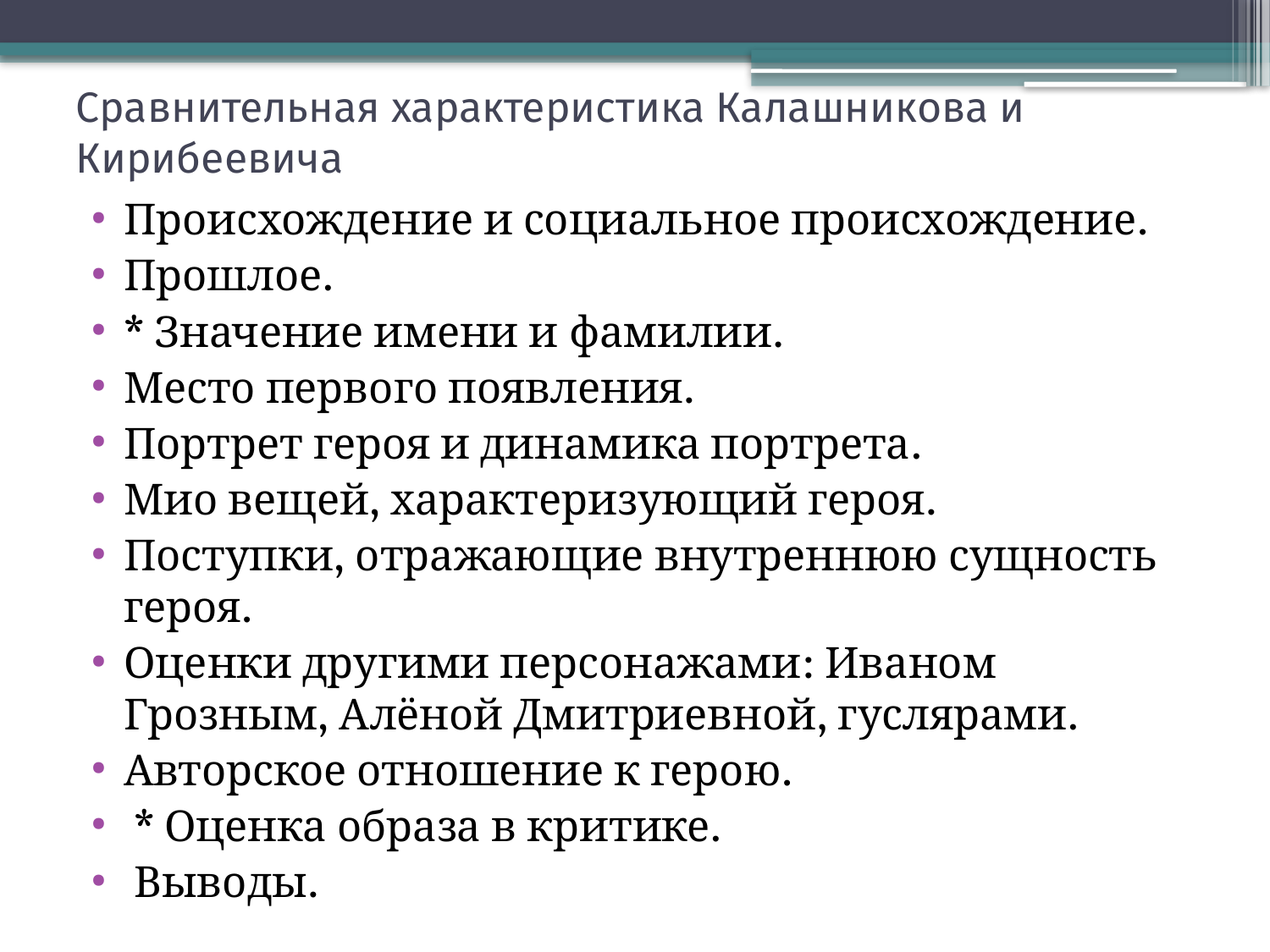

# Сравнительная характеристика Калашникова и Кирибеевича
Происхождение и социальное происхождение.
Прошлое.
* Значение имени и фамилии.
Место первого появления.
Портрет героя и динамика портрета.
Мио вещей, характеризующий героя.
Поступки, отражающие внутреннюю сущность героя.
Оценки другими персонажами: Иваном Грозным, Алёной Дмитриевной, гуслярами.
Авторское отношение к герою.
 * Оценка образа в критике.
 Выводы.